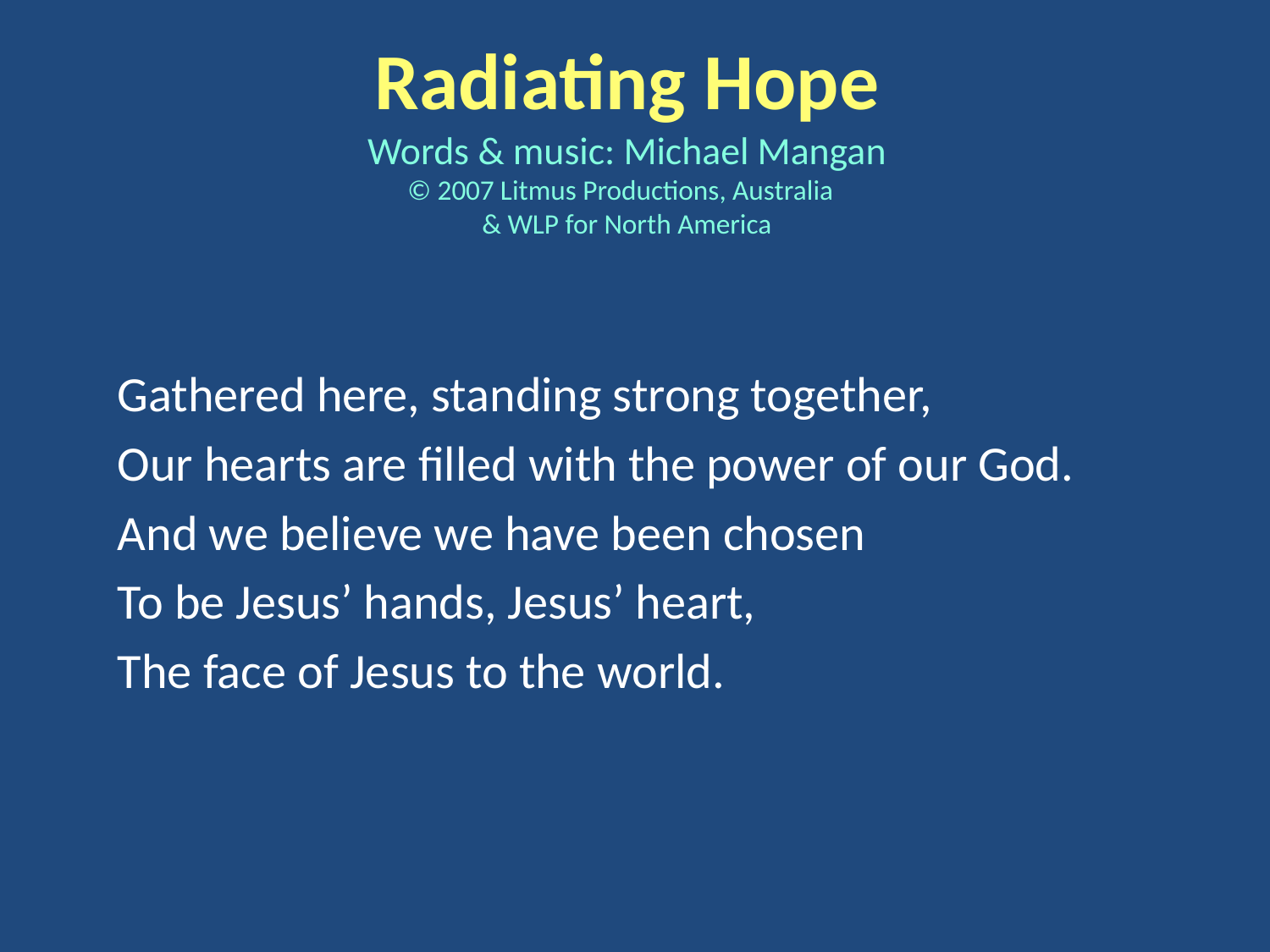

Radiating Hope
Words & music: Michael Mangan
© 2007 Litmus Productions, Australia
& WLP for North America
Gathered here, standing strong together,
Our hearts are filled with the power of our God.
And we believe we have been chosen
To be Jesus’ hands, Jesus’ heart,
The face of Jesus to the world.